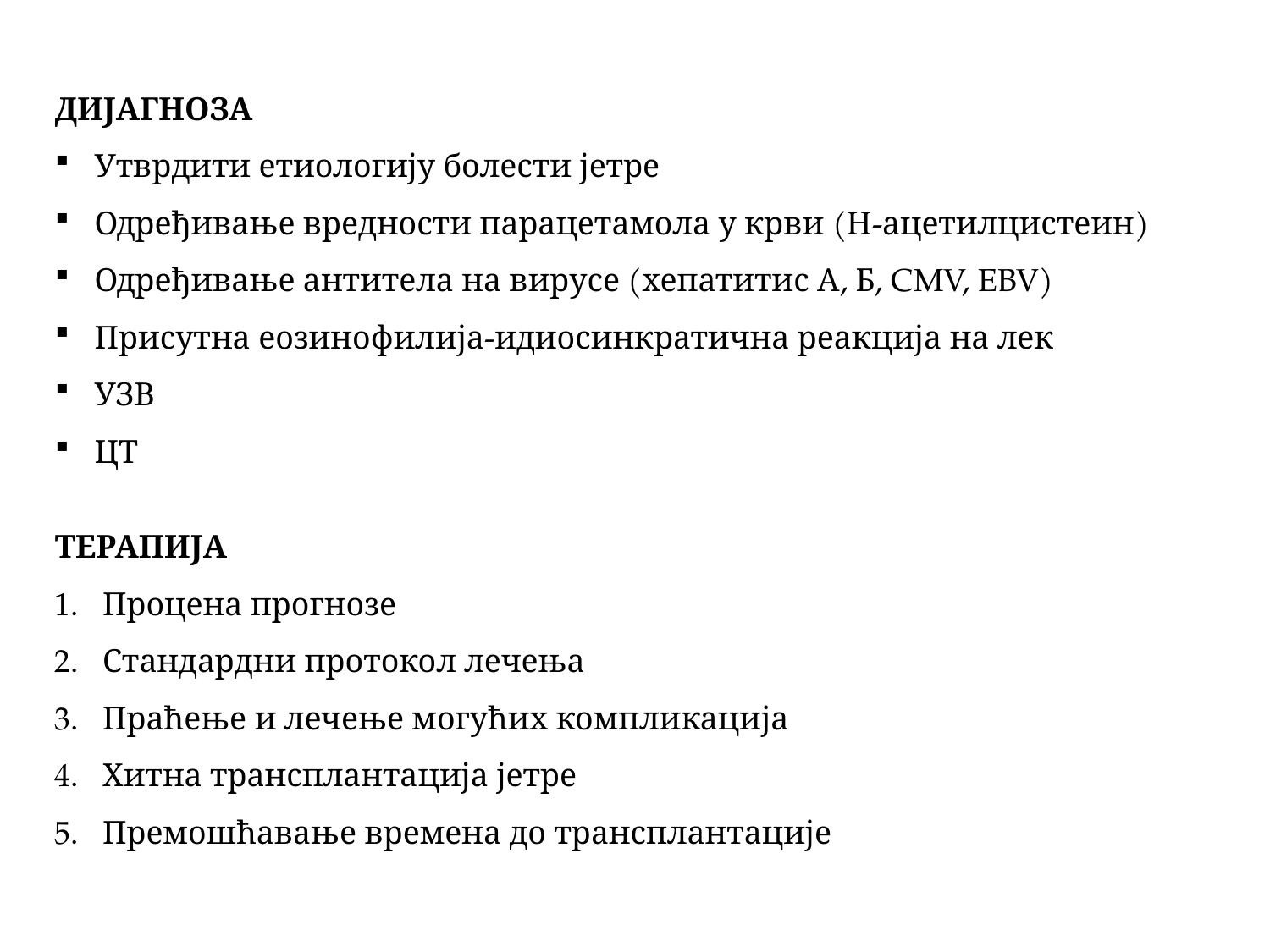

ДИЈАГНОЗА
Утврдити етиологију болести јетре
Одређивање вредности парацетамола у крви (Н-ацетилцистеин)
Одређивање антитела на вирусе (хепатитис А, Б, CMV, EBV)
Присутна еозинофилија-идиосинкратична реакција на лек
УЗВ
ЦТ

ТЕРАПИЈА
Процена прогнозе
Стандардни протокол лечења
Праћење и лечење могућих компликација
Хитна трансплантација јетре
Премошћавање времена до трансплантације